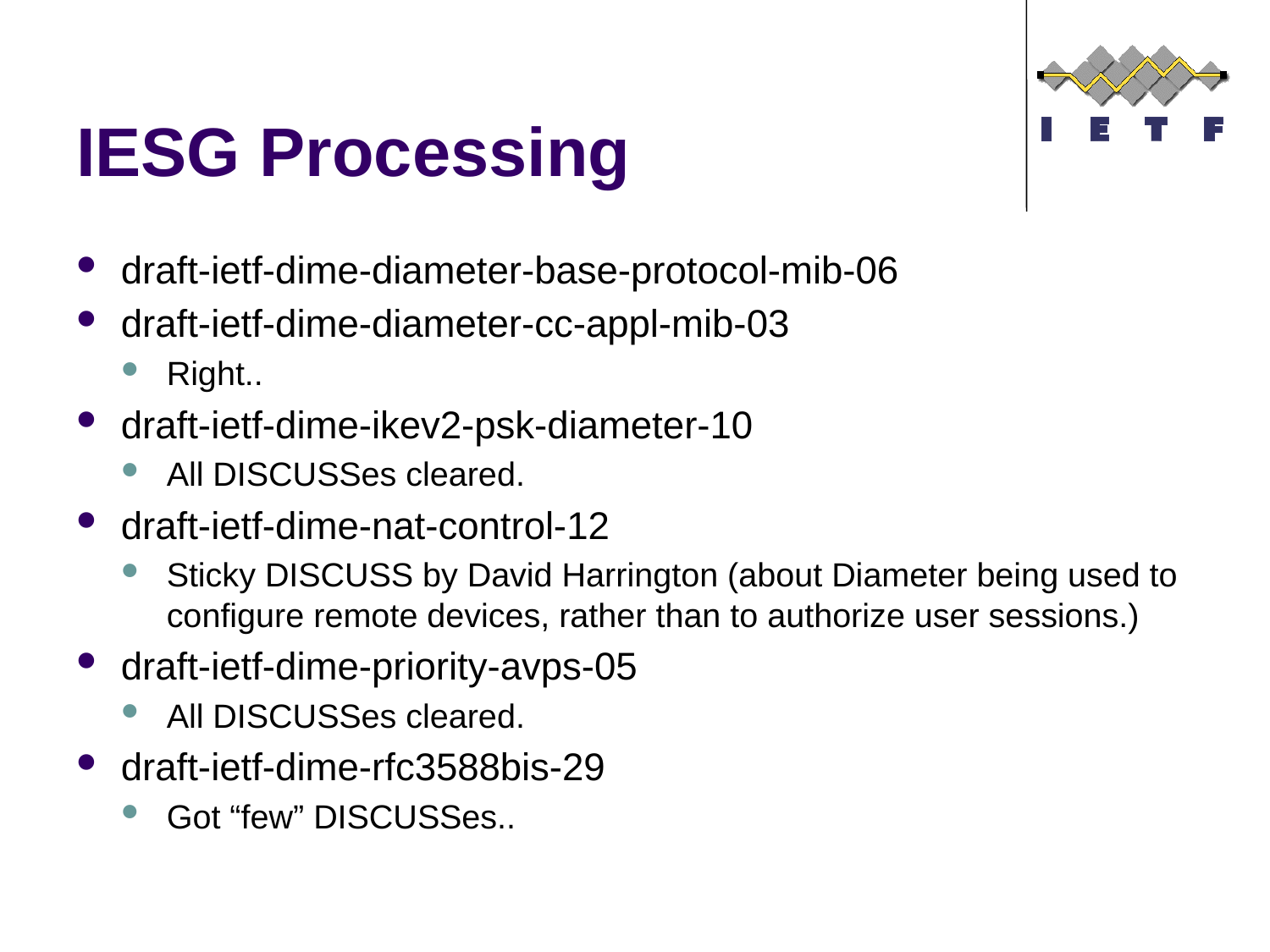

# IESG Processing
draft-ietf-dime-diameter-base-protocol-mib-06
draft-ietf-dime-diameter-cc-appl-mib-03
Right..
draft-ietf-dime-ikev2-psk-diameter-10
All DISCUSSes cleared.
draft-ietf-dime-nat-control-12
Sticky DISCUSS by David Harrington (about Diameter being used to configure remote devices, rather than to authorize user sessions.)
draft-ietf-dime-priority-avps-05
All DISCUSSes cleared.
draft-ietf-dime-rfc3588bis-29
Got “few” DISCUSSes..